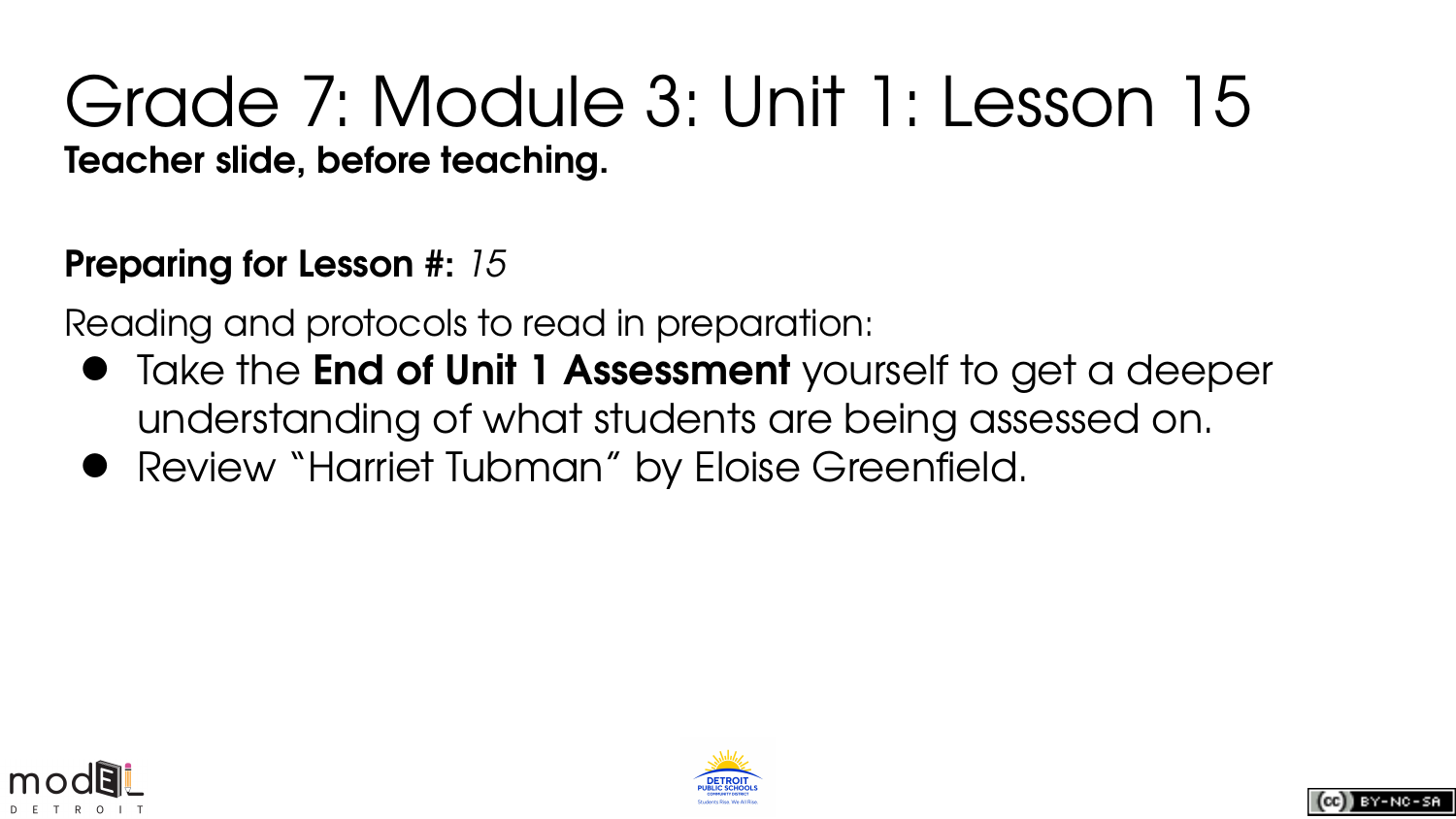

Grade 7: Module 3: Unit 1: Lesson 15
Teacher slide, before teaching.

Preparing for Lesson #: 15
Reading and protocols to read in preparation:
Take the End of Unit 1 Assessment yourself to get a deeper understanding of what students are being assessed on.
Review “Harriet Tubman” by Eloise Greenfield.